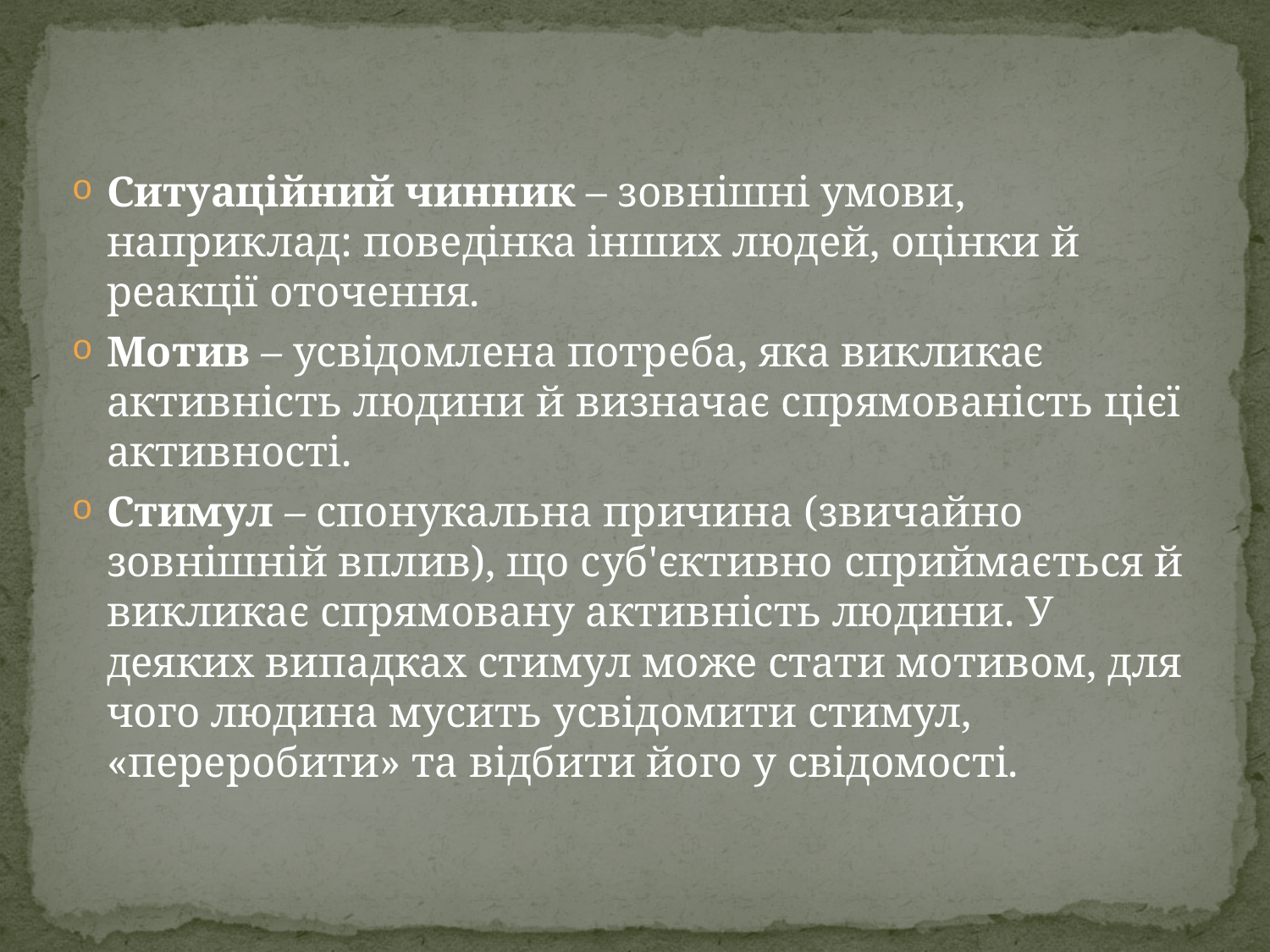

Cитуаційний чинник – зовнішні умови, наприклад: поведінка інших людей, оцінки й реакції оточення.
Мотив – усвідомлена потреба, яка викликає активність людини й визначає спрямованість цієї активності.
Стимул – спонукальна причина (звичайно зовнішній вплив), що суб'єктивно сприймається й викликає спрямовану активність людини. У деяких випадках стимул може стати мотивом, для чого людина мусить усвідомити стимул, «переробити» та відбити його у свідомості.